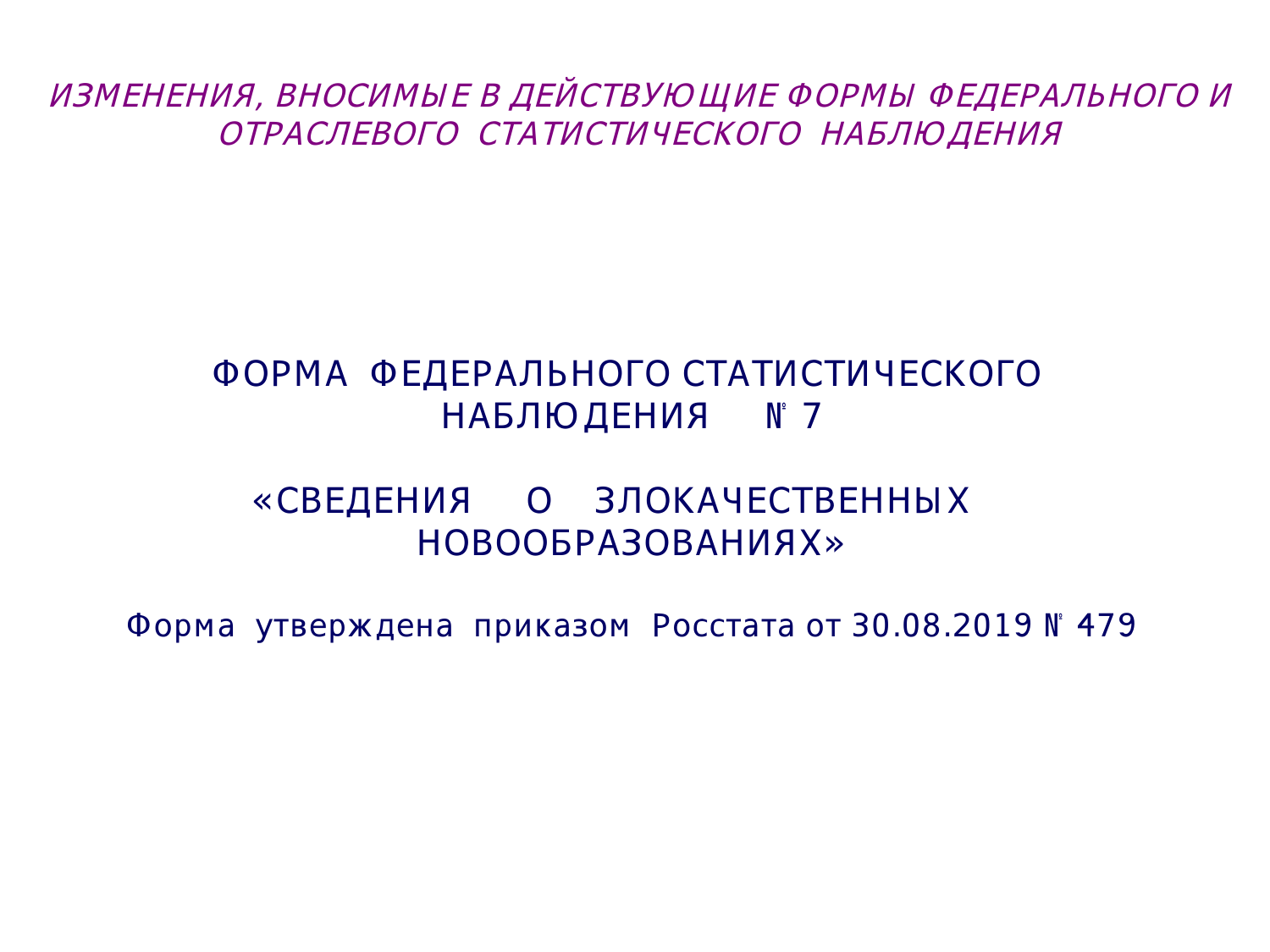

ИЗМЕНЕНИЯ, ВНОСИМЫЕ В ДЕЙСТВУЮЩИЕ ФОРМЫ ФЕДЕРАЛЬНОГО И
ОТРАСЛЕВОГО  СТАТИСТИЧЕСКОГО  НАБЛЮДЕНИЯ
ФОРМА  ФЕДЕРАЛЬНОГО СТАТИСТИЧЕСКОГО
НАБЛЮДЕНИЯ     № 7

«СВЕДЕНИЯ     О    ЗЛОКАЧЕСТВЕННЫХ     НОВООБРАЗОВАНИЯХ»

Форма  утверждена  приказом  Росстата от 30.08.2019 № 479